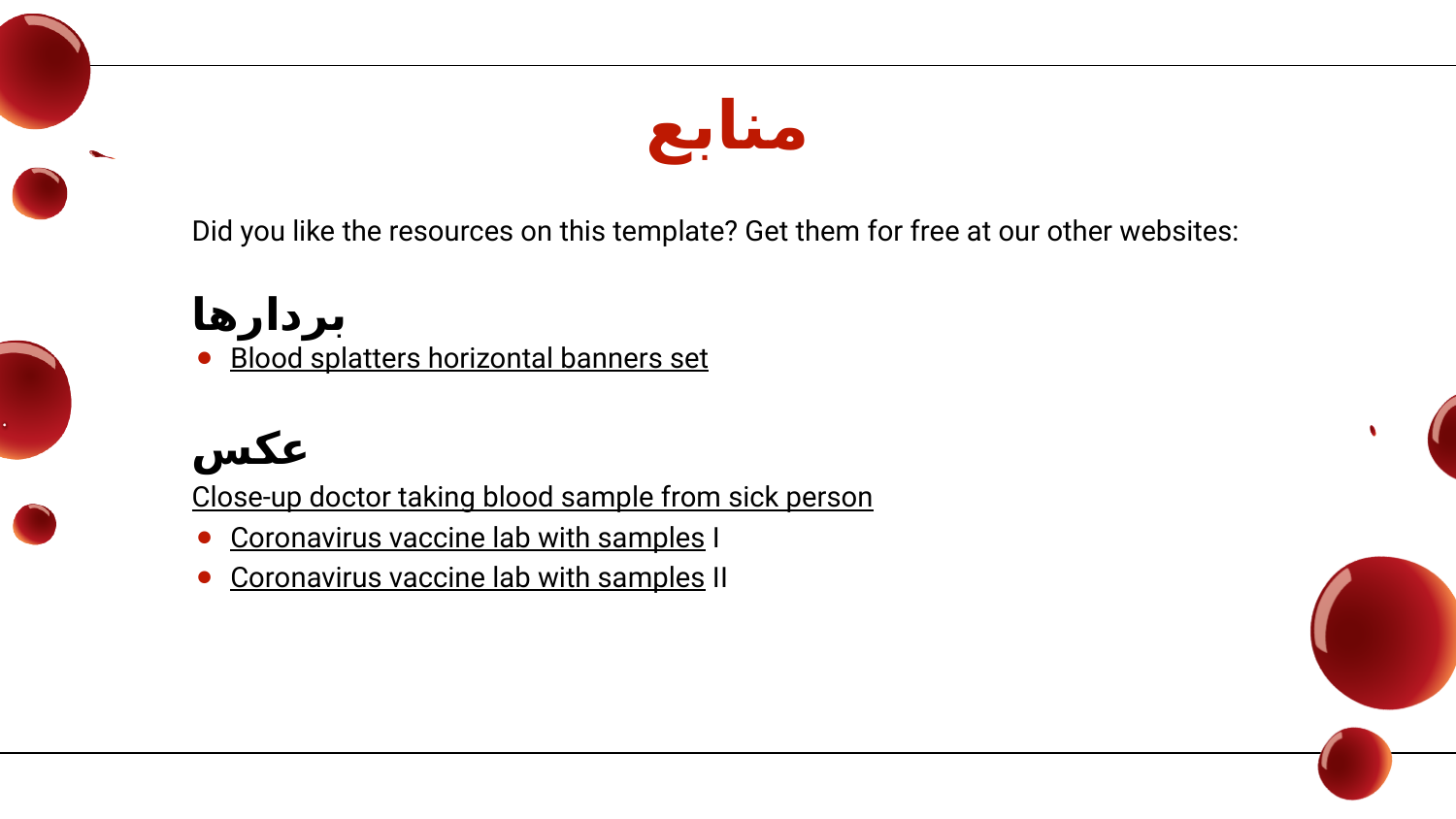

# منابع
Did you like the resources on this template? Get them for free at our other websites:

بردارها
Blood splatters horizontal banners set

عکس
Close-up doctor taking blood sample from sick person
Coronavirus vaccine lab with samples I
Coronavirus vaccine lab with samples II